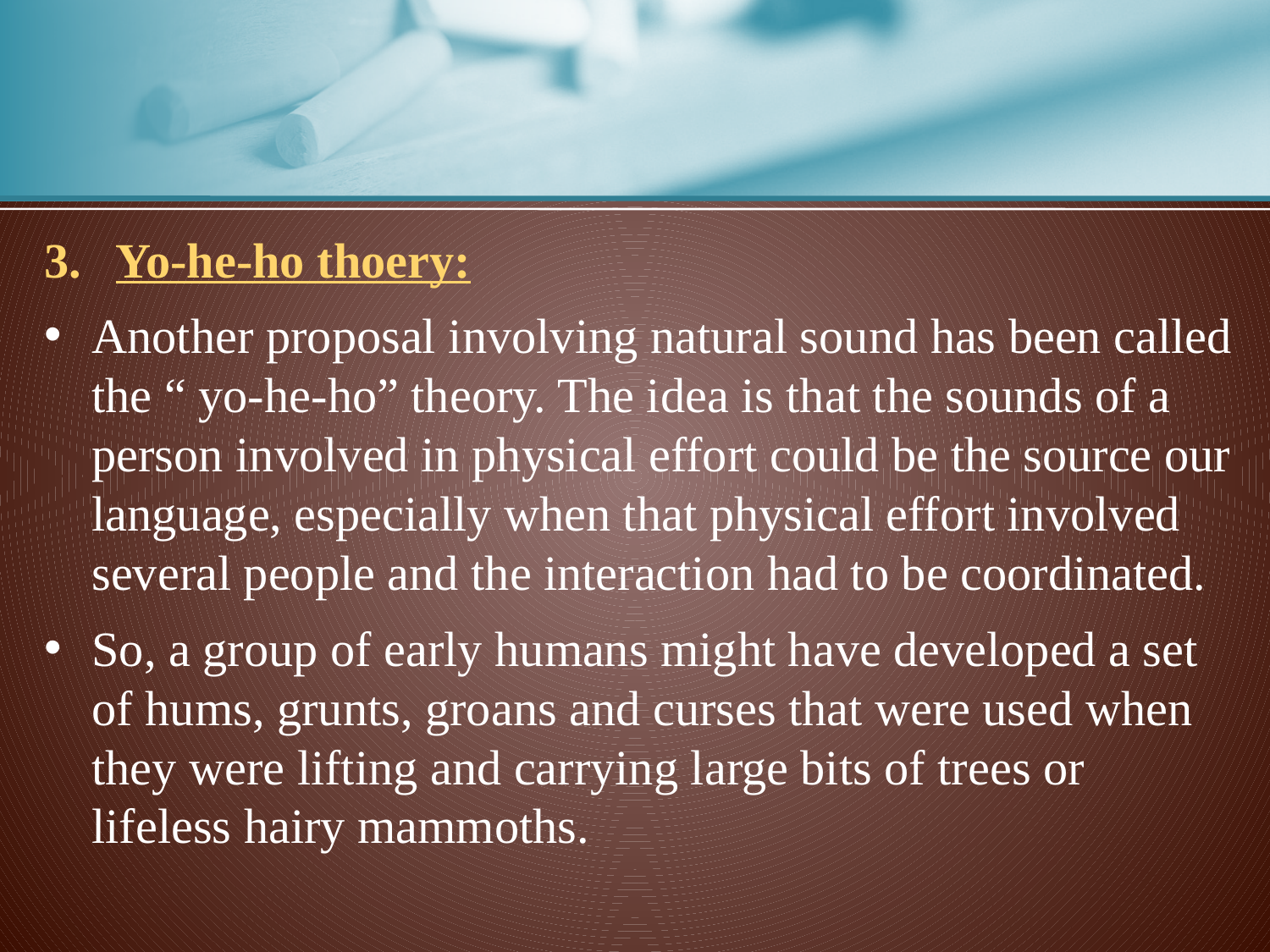

Yo-he-ho thoery:
Another proposal involving natural sound has been called the “ yo-he-ho” theory. The idea is that the sounds of a person involved in physical effort could be the source our language, especially when that physical effort involved several people and the interaction had to be coordinated.
So, a group of early humans might have developed a set of hums, grunts, groans and curses that were used when they were lifting and carrying large bits of trees or lifeless hairy mammoths.